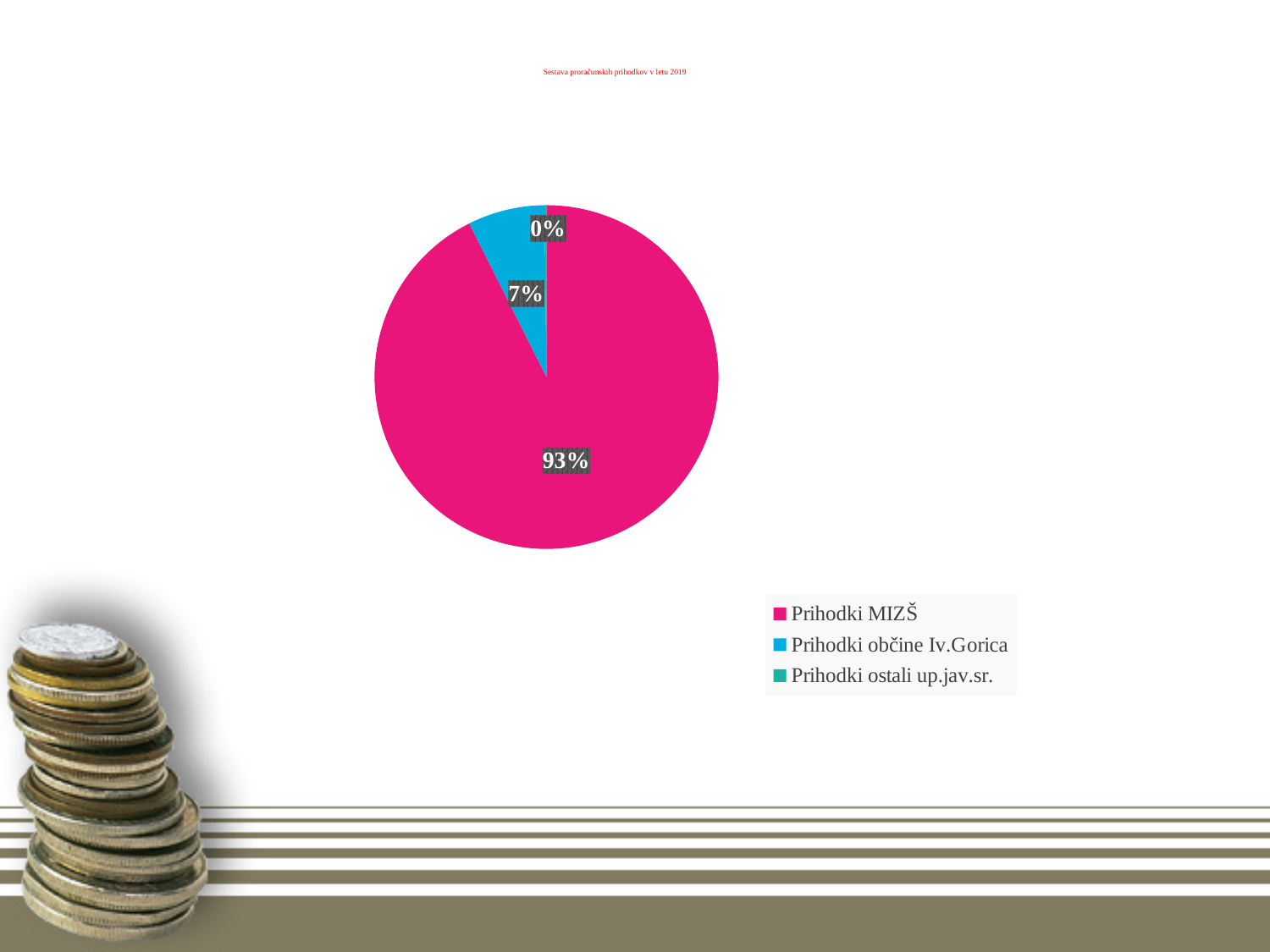

# Sestava proračunskih prihodkov v letu 2019

### Chart

| Category | Leto 2019 |
|---|---|
| Prihodki MIZŠ | 5177904.0 |
| Prihodki občine Iv.Gorica | 403812.0 |
| Prihodki ostali up.jav.sr. | 10713.0 |